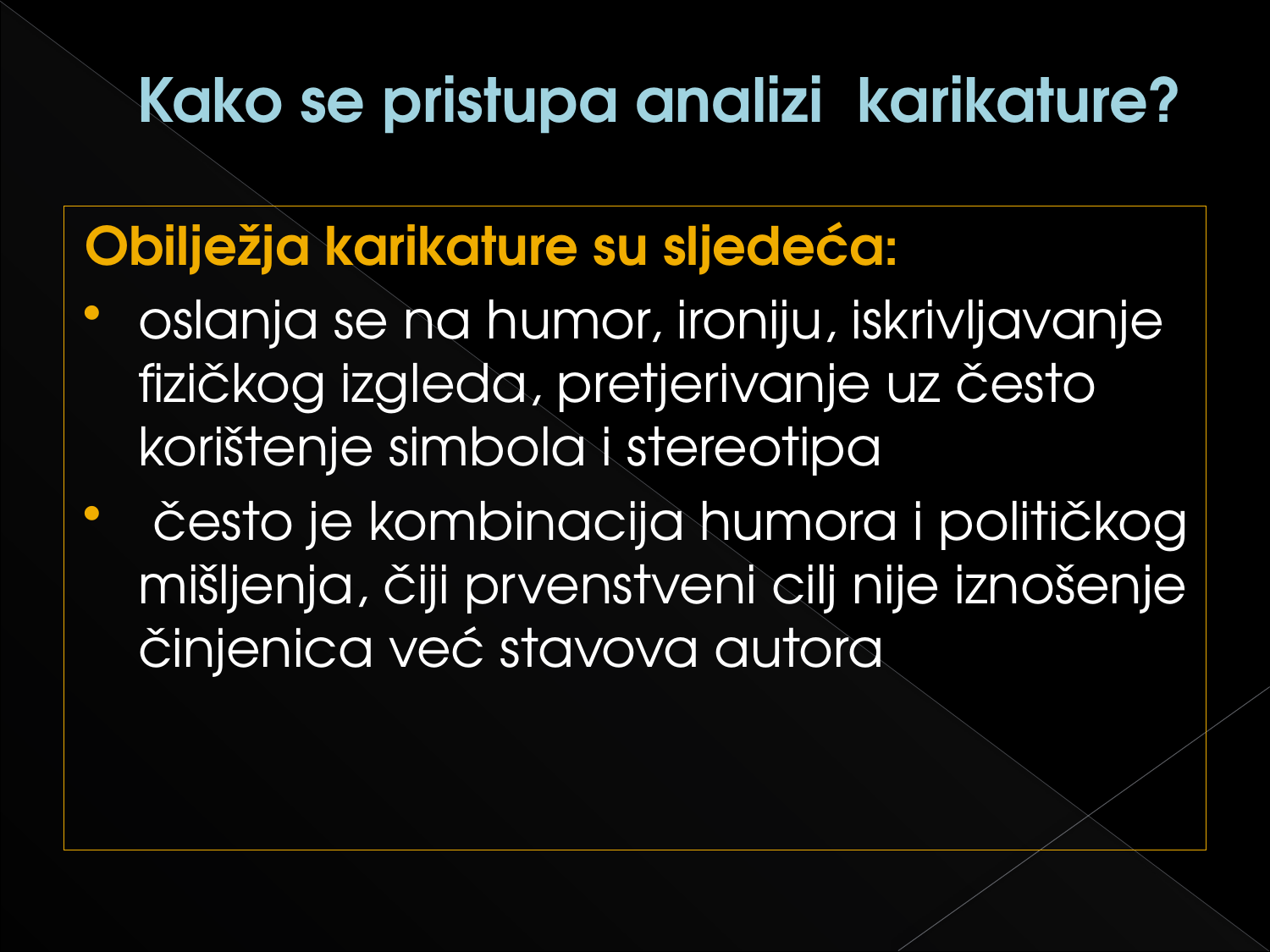

# Kako se pristupa analizi  karikature?
Obilježja karikature su sljedeća:
oslanja se na humor, ironiju, iskrivljavanje fizičkog izgleda, pretjerivanje uz često korištenje simbola i stereotipa
 često je kombinacija humora i političkog mišljenja, čiji prvenstveni cilj nije iznošenje činjenica već stavova autora